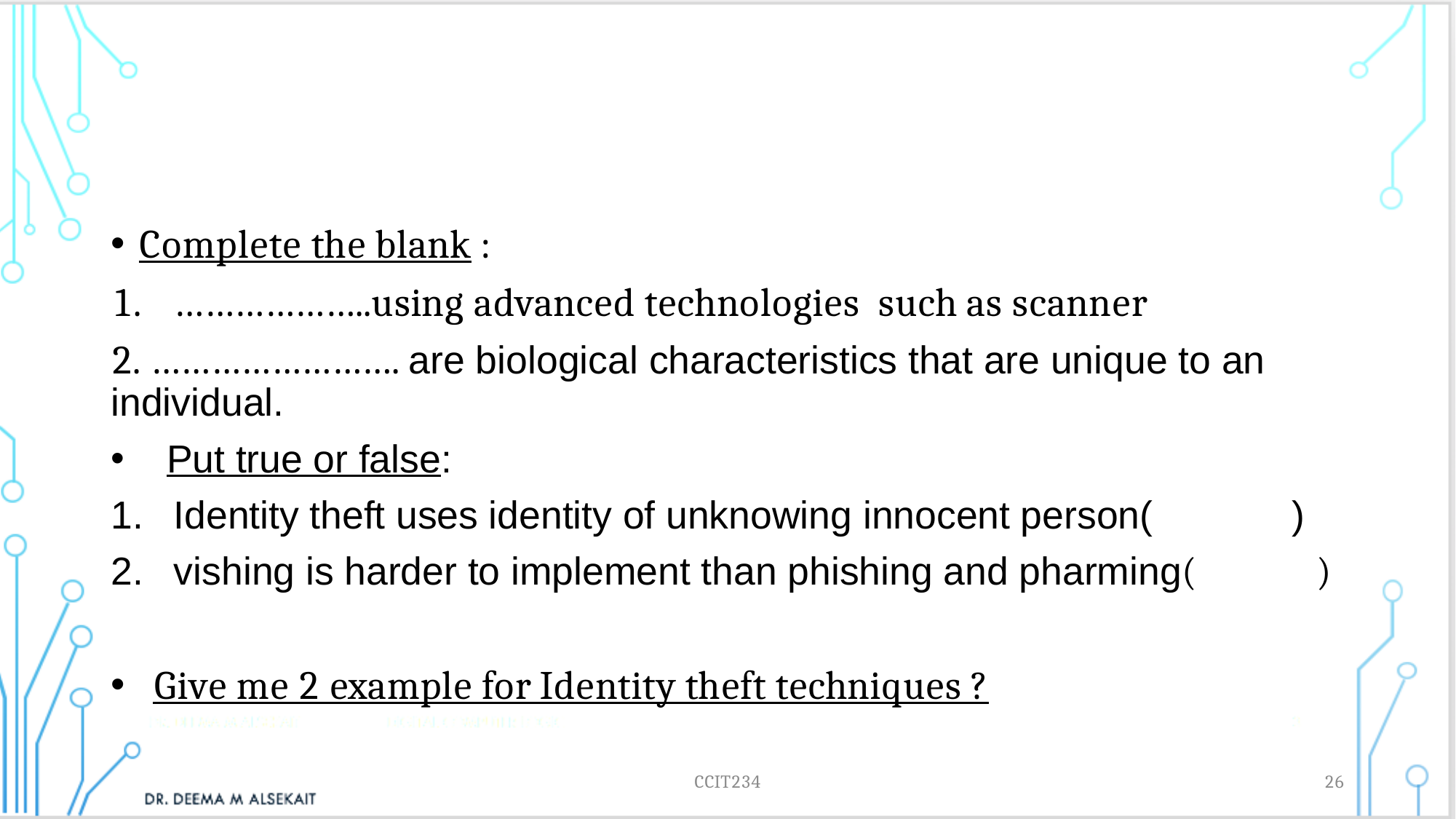

#
Complete the blank :
………………..using advanced technologies  such as scanner
2. ……………………. are biological characteristics that are unique to an individual.
Put true or false:
Identity theft uses identity of unknowing innocent person(             )
vishing is harder to implement than phishing and pharming(              )

Give me 2 example for Identity theft techniques ?

CCIT234
26